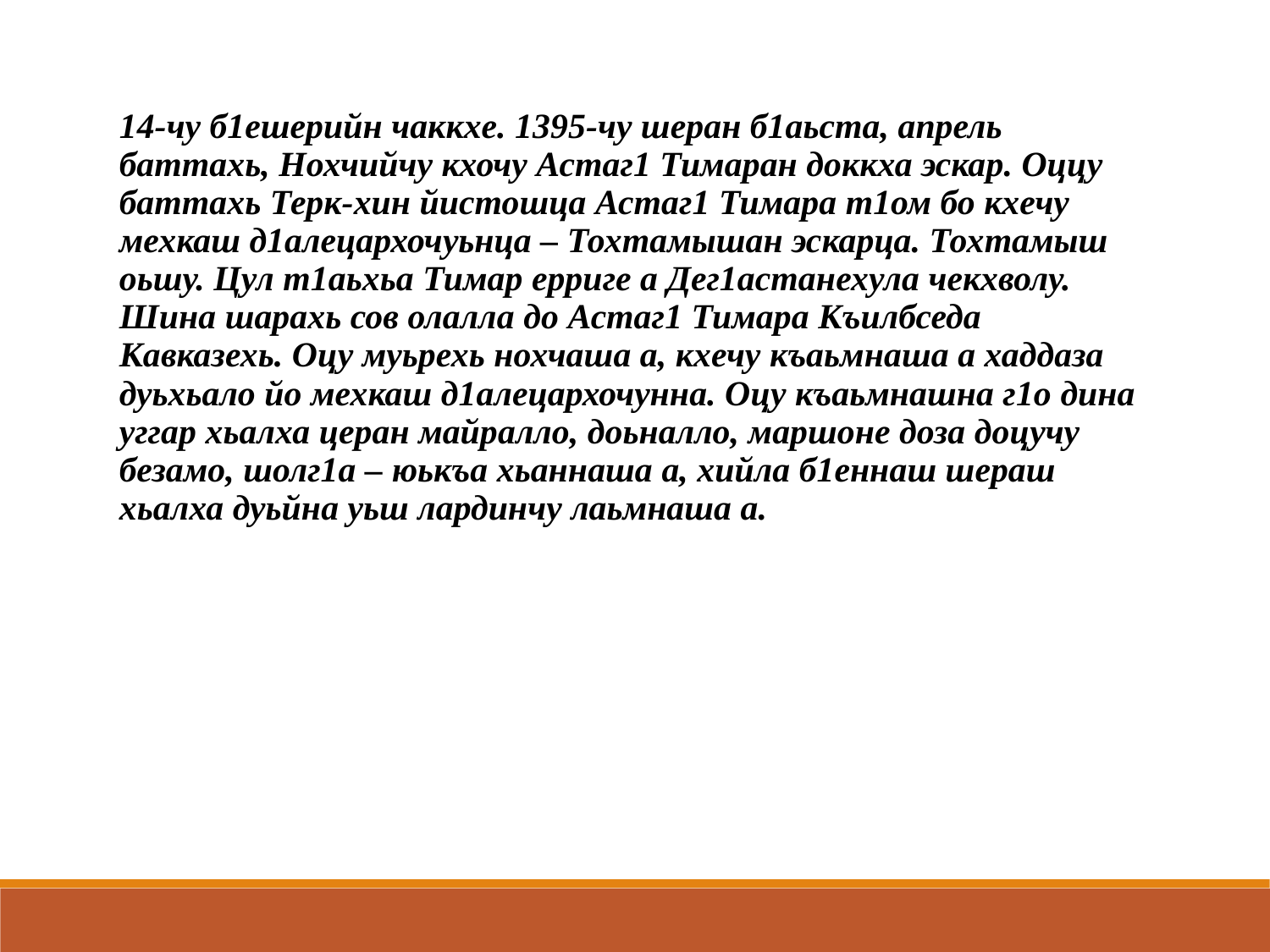

14-чу б1ешерийн чаккхе. 1395-чу шеран б1аьста, апрель баттахь, Нохчийчу кхочу Астаг1 Тимаран доккха эскар. Оццу баттахь Терк-хин йистошца Астаг1 Тимара т1ом бо кхечу мехкаш д1алецархочуьнца – Тохтамышан эскарца. Тохтамыш оьшу. Цул т1аьхьа Тимар ерриге а Дег1астанехула чекхволу. Шина шарахь сов олалла до Астаг1 Тимара Къилбседа Кавказехь. Оцу муьрехь нохчаша а, кхечу къаьмнаша а хаддаза дуьхьало йо мехкаш д1алецархочунна. Оцу къаьмнашна г1о дина уггар хьалха церан майралло, доьналло, маршоне доза доцучу безамо, шолг1а – юькъа хьаннаша а, хийла б1еннаш шераш хьалха дуьйна уьш лардинчу лаьмнаша а.